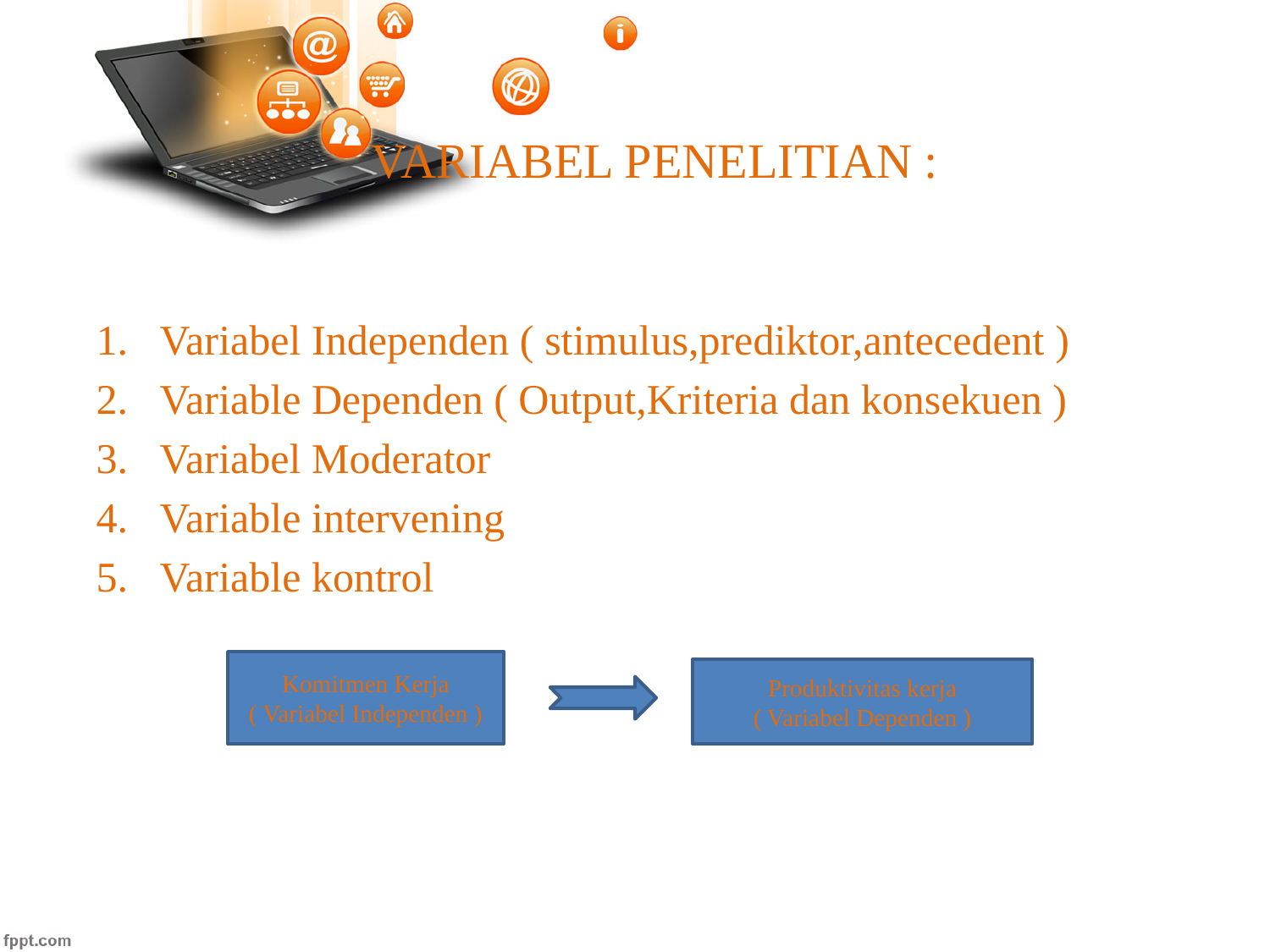

# VARIABEL PENELITIAN :
Variabel Independen ( stimulus,prediktor,antecedent )
Variable Dependen ( Output,Kriteria dan konsekuen )
Variabel Moderator
Variable intervening
Variable kontrol

Komitmen Kerja
( Variabel Independen )
Produktivitas kerja
( Variabel Dependen )